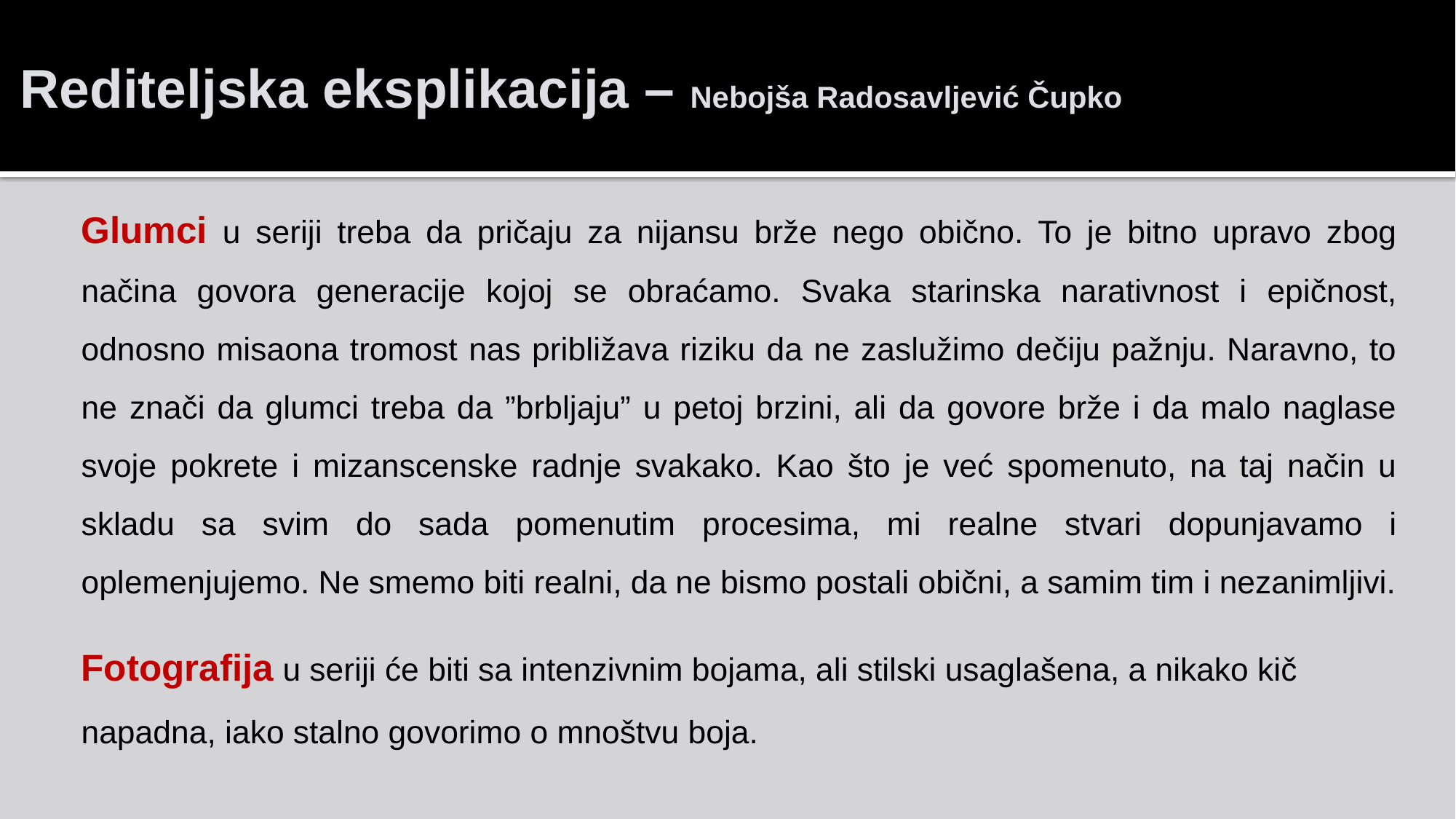

Rediteljska eksplikacija – Nebojša Radosavljević Čupko
Glumci u seriji treba da pričaju za nijansu brže nego obično. To je bitno upravo zbog načina govora generacije kojoj se obraćamo. Svaka starinska narativnost i epičnost, odnosno misaona tromost nas približava riziku da ne zaslužimo dečiju pažnju. Naravno, to ne znači da glumci treba da ”brbljaju” u petoj brzini, ali da govore brže i da malo naglase svoje pokrete i mizanscenske radnje svakako. Kao što je već spomenuto, na taj način u skladu sa svim do sada pomenutim procesima, mi realne stvari dopunjavamo i oplemenjujemo. Ne smemo biti realni, da ne bismo postali obični, a samim tim i nezanimljivi.

Fotografija u seriji će biti sa intenzivnim bojama, ali stilski usaglašena, a nikako kič napadna, iako stalno govorimo o mnoštvu boja.